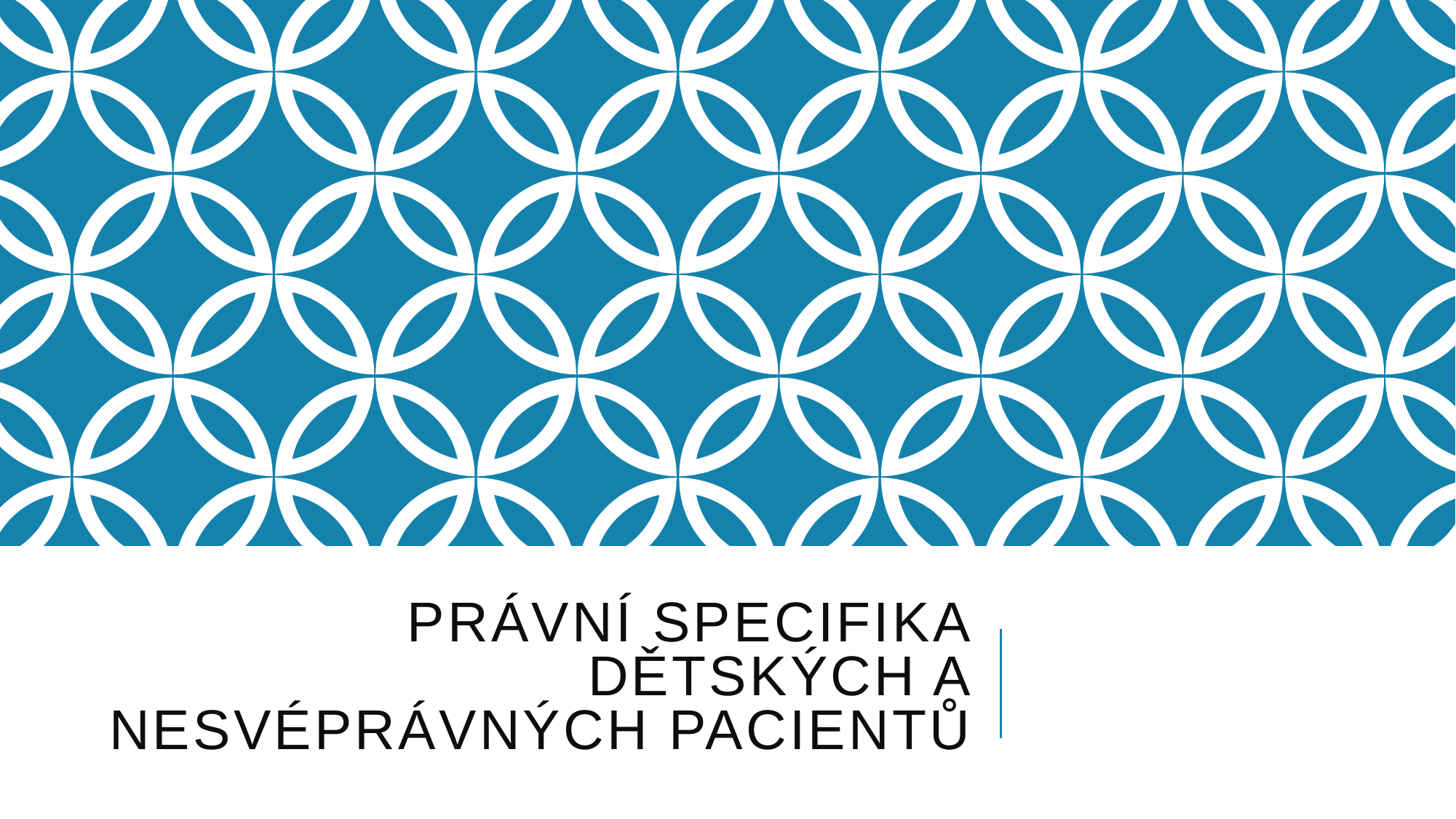

# Právní specifika dětských a nesvéprávných pacientů